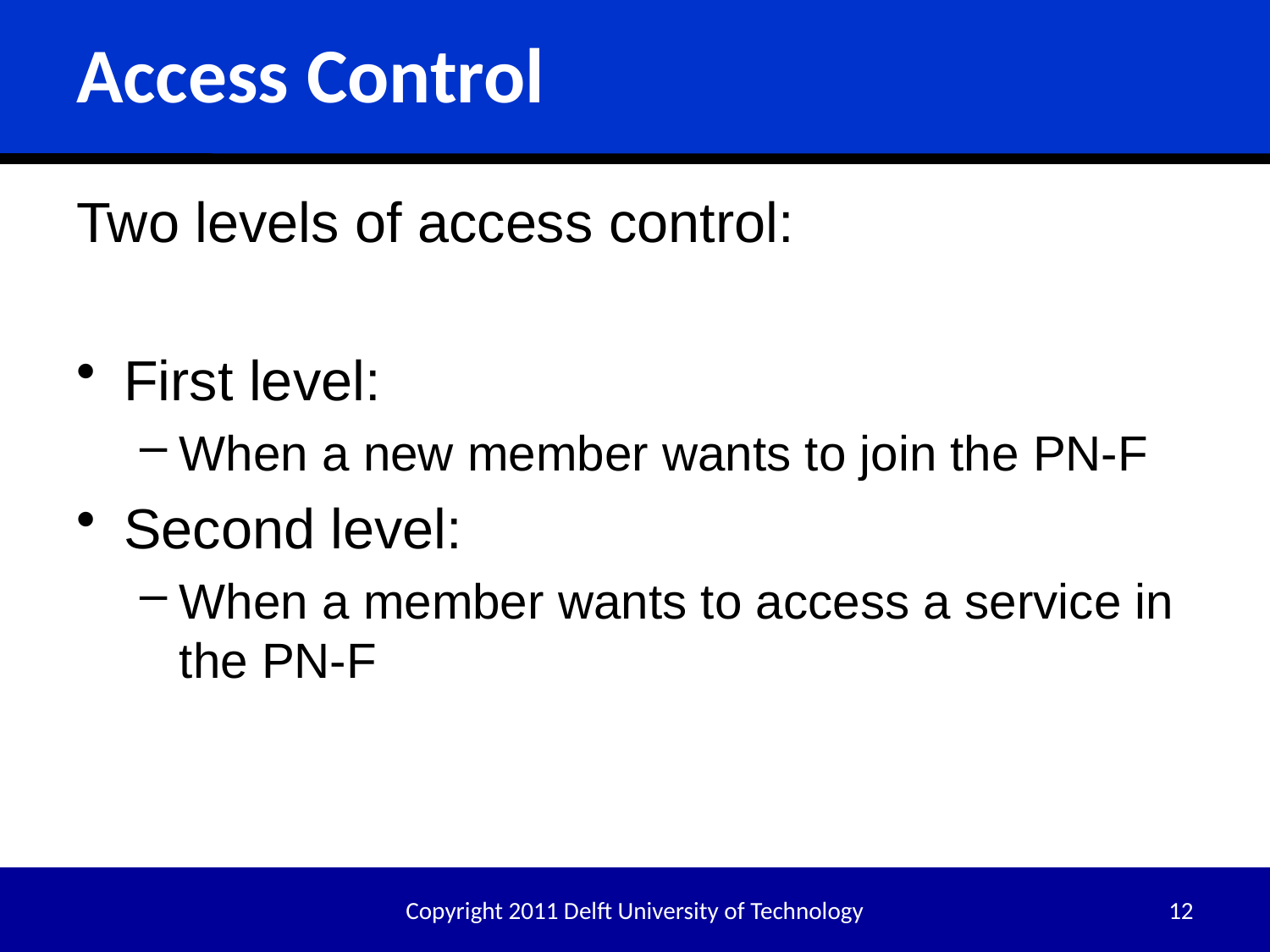

# Access Control
Two levels of access control:

First level:
When a new member wants to join the PN-F
Second level:
When a member wants to access a service in the PN-F

Copyright 2011 Delft University of Technology
12